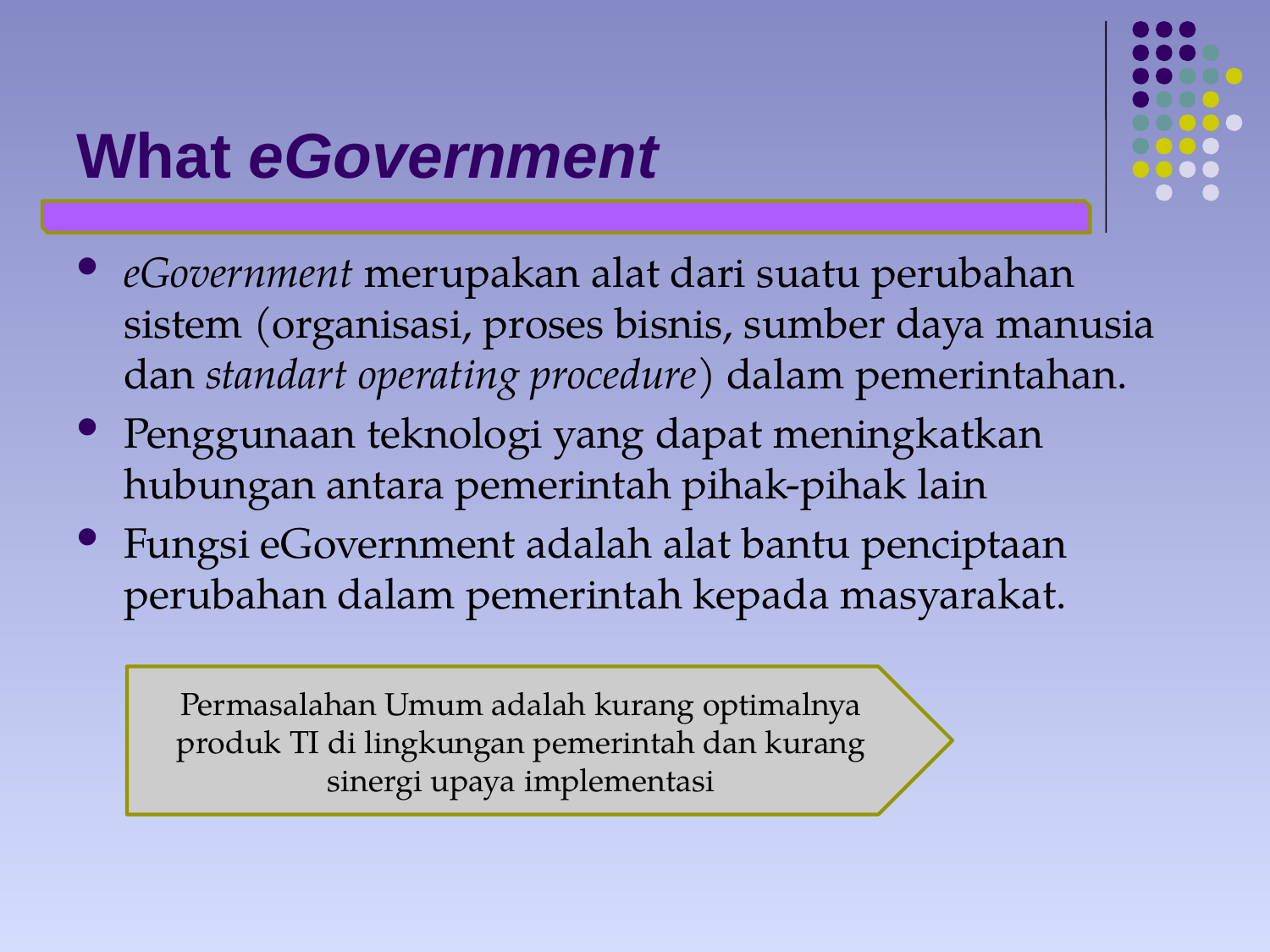

# What eGovernment

eGovernment merupakan alat dari suatu perubahan sistem (organisasi, proses bisnis, sumber daya manusia dan standart operating procedure) dalam pemerintahan.
Penggunaan teknologi yang dapat meningkatkan hubungan antara pemerintah pihak-pihak lain
Fungsi eGovernment adalah alat bantu penciptaan perubahan dalam pemerintah kepada masyarakat.
Permasalahan Umum adalah kurang optimalnya produk TI di lingkungan pemerintah dan kurang sinergi upaya implementasi